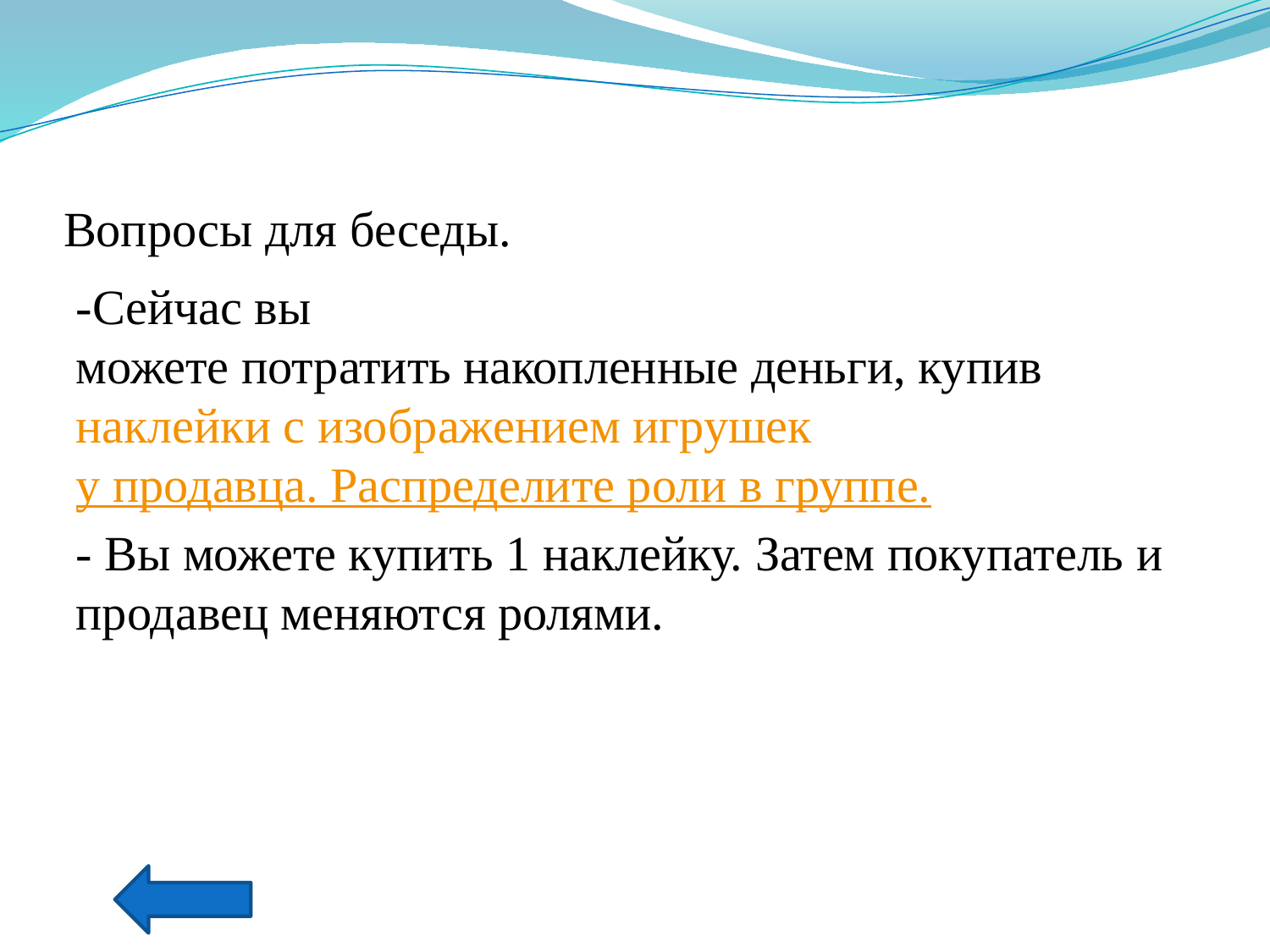

# Вопросы для беседы.
-Сейчас вы можете потратить накопленные деньги, купив наклейки с изображением игрушек у продавца. Распределите роли в группе.
- Вы можете купить 1 наклейку. Затем покупатель и продавец меняются ролями.